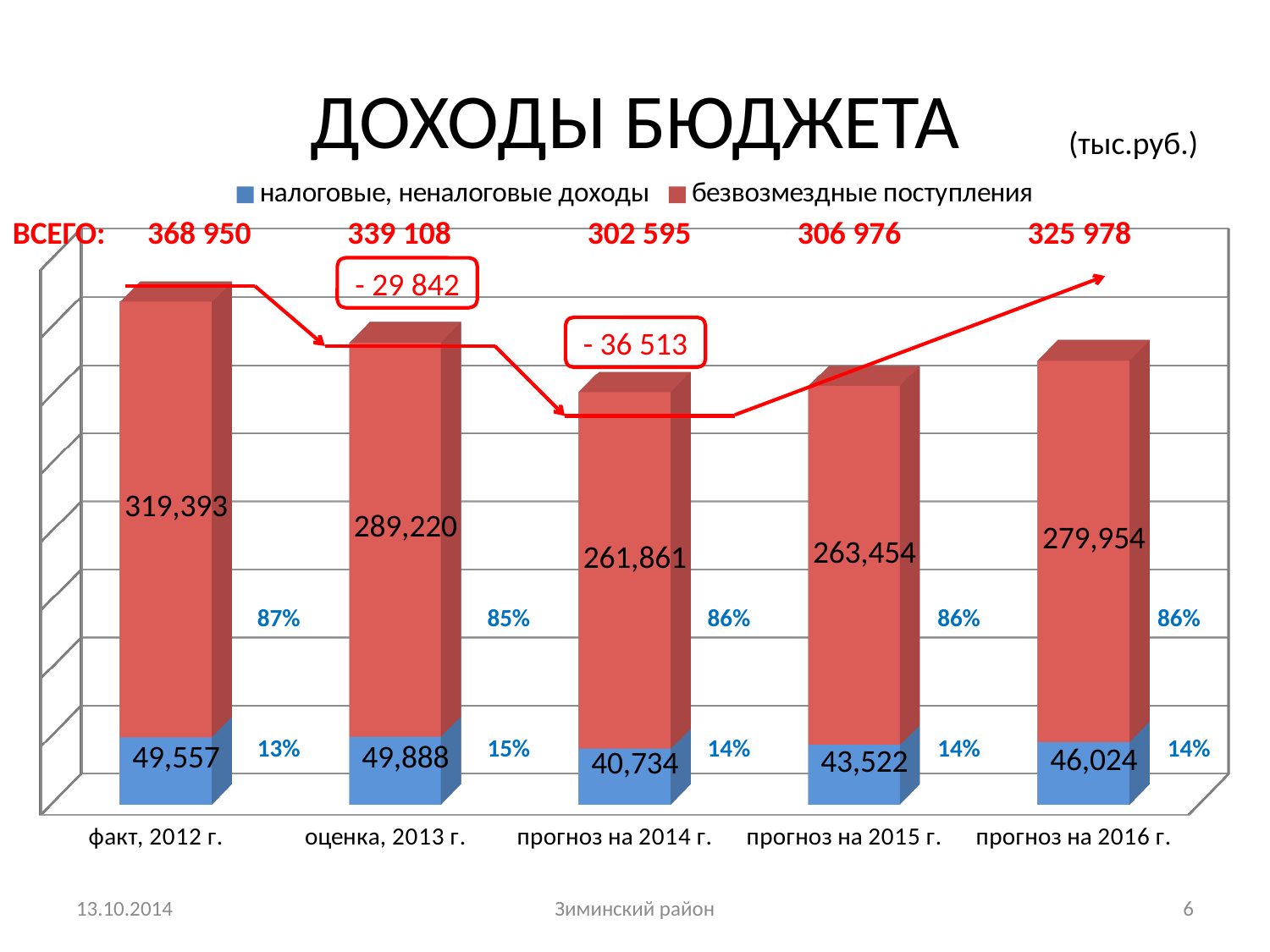

# ДОХОДЫ БЮДЖЕТА
(тыс.руб.)

[unsupported chart]

ВСЕГО:
368 950
339 108
302 595
306 976
325 978
- 29 842
- 36 513
87%
85%
86%
86%
86%
13%
15%
14%
14%
14%
13.10.2014
Зиминский район
6